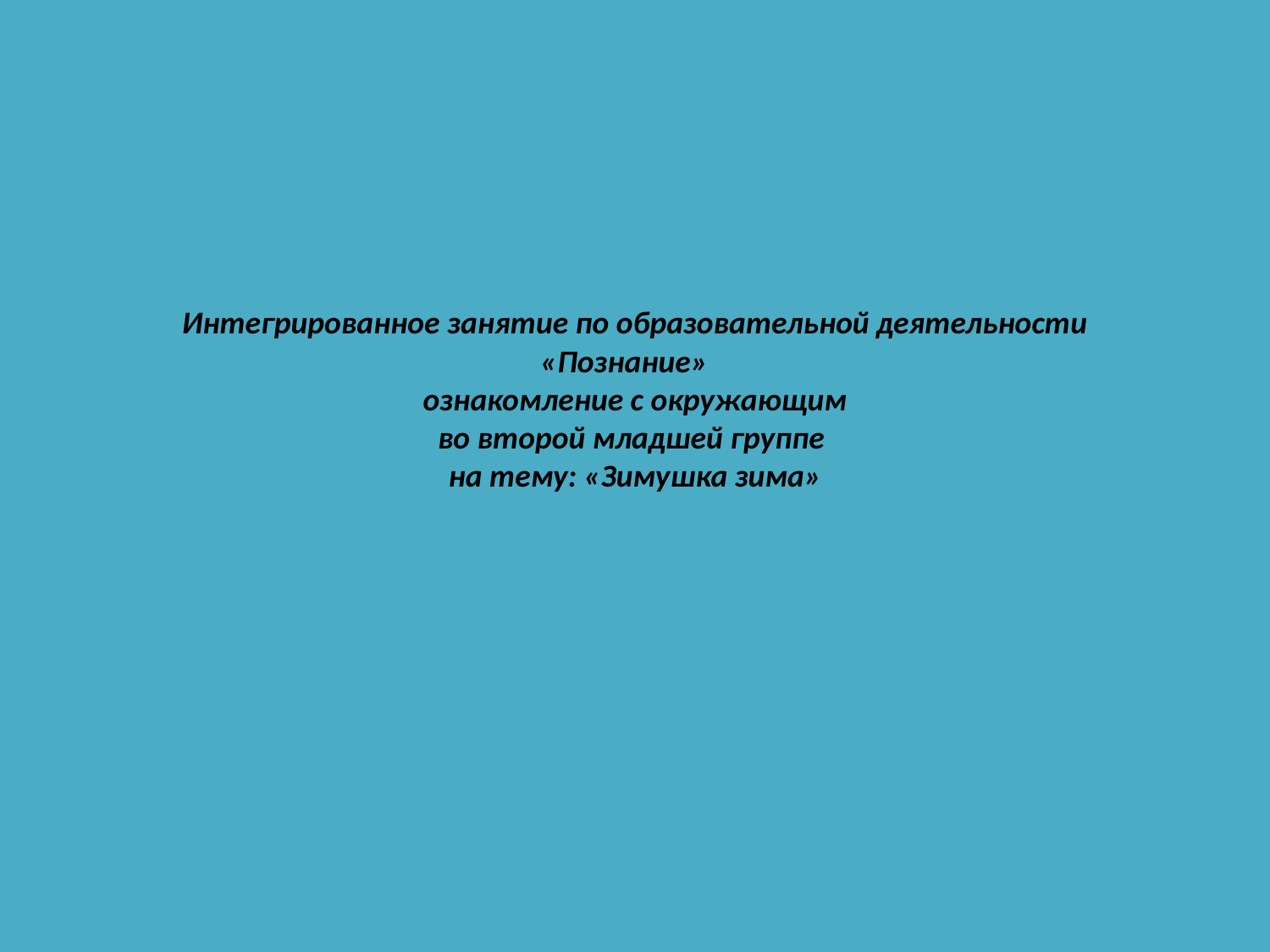

# Интегрированное занятие по образовательной деятельности «Познание» ознакомление с окружающим во второй младшей группе на тему: «Зимушка зима»